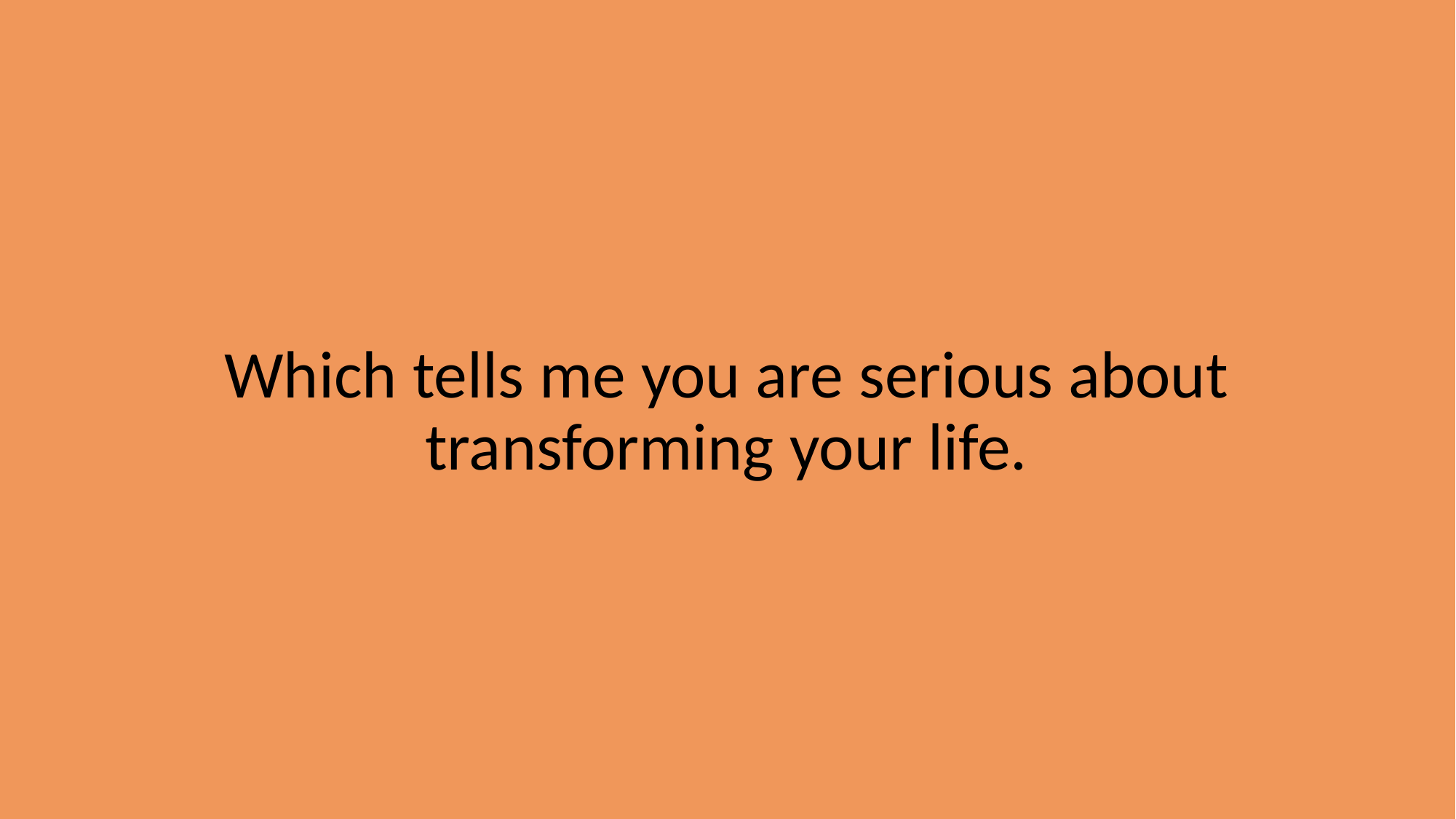

Which tells me you are serious about transforming your life.